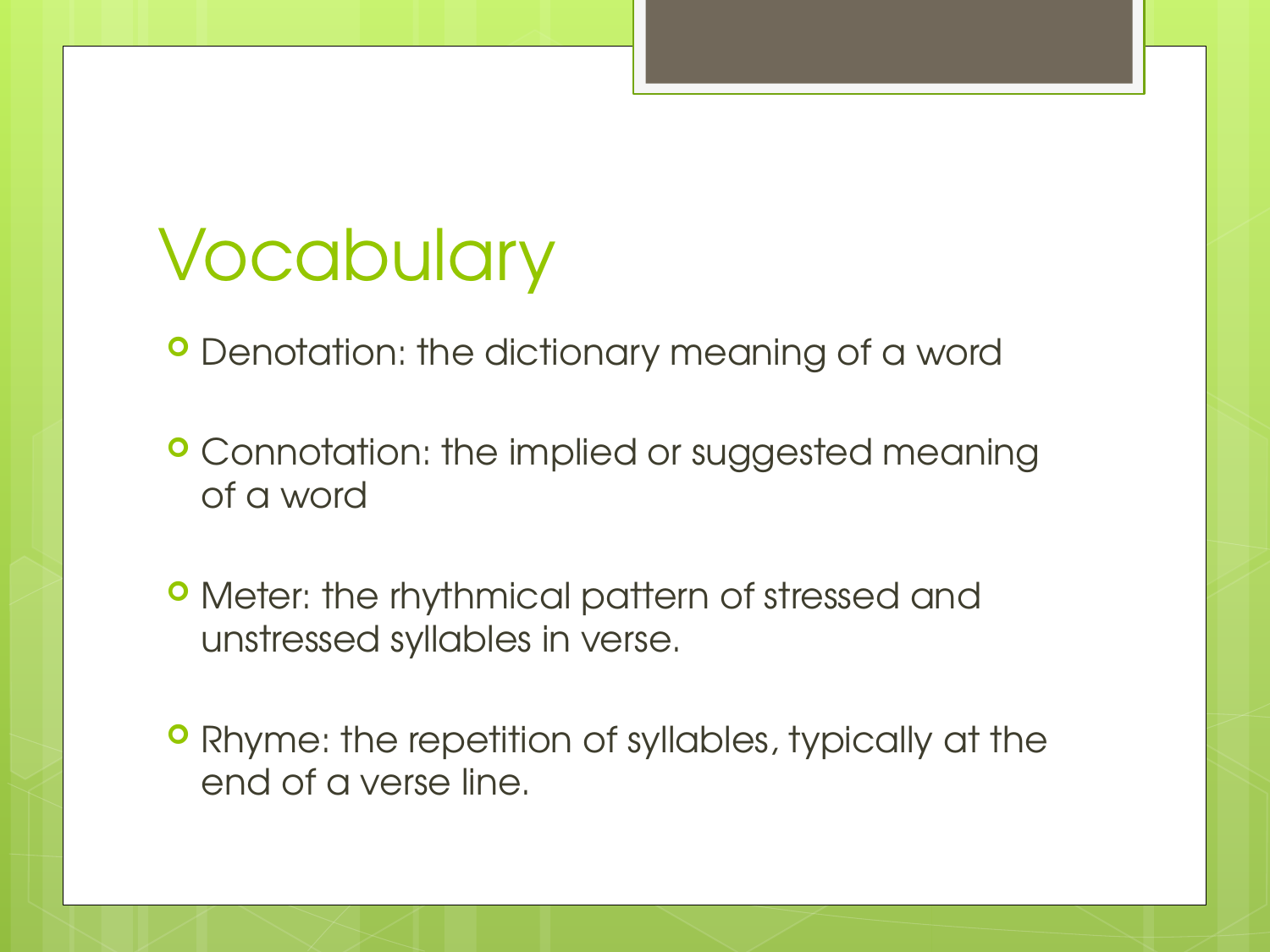

# Vocabulary
Denotation: the dictionary meaning of a word

Connotation: the implied or suggested meaning of a word

Meter: the rhythmical pattern of stressed and unstressed syllables in verse.

Rhyme: the repetition of syllables, typically at the end of a verse line.